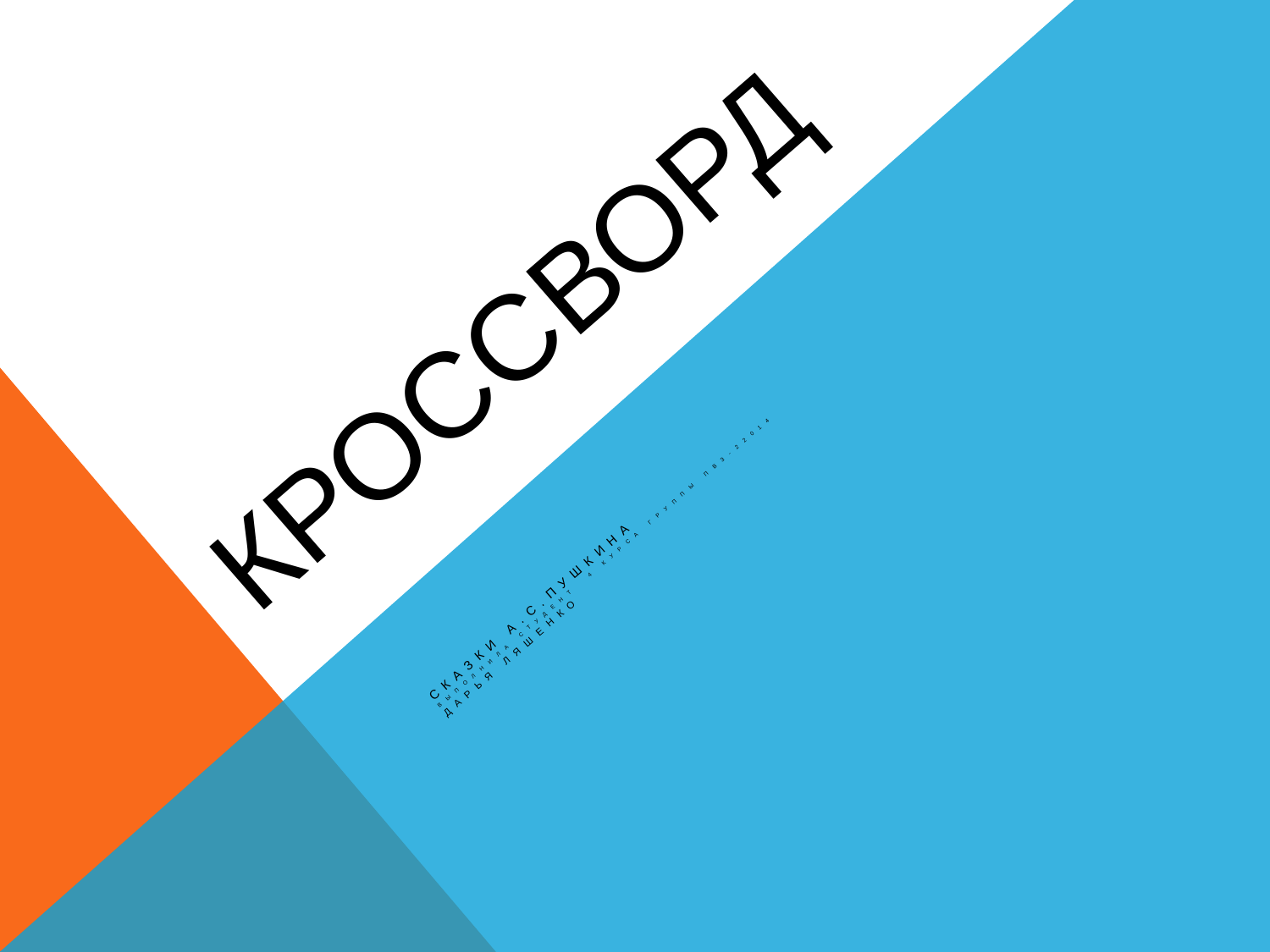

# Кроссворд
Сказки А.С.Пушкина
Выполнила студент  4 курса группы ПВЗ-22014
Дарья Ляшенко